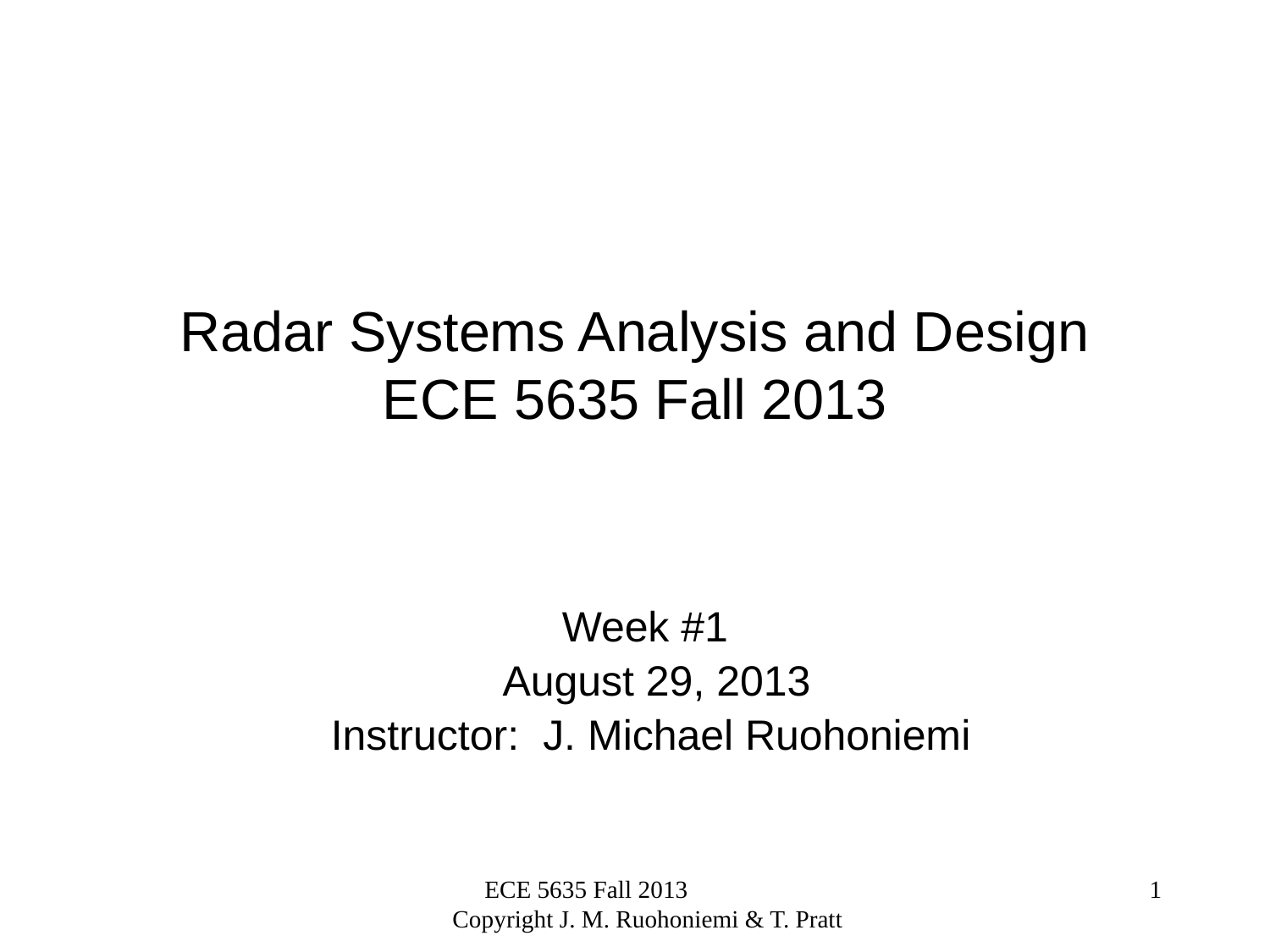

# Radar Systems Analysis and Design ECE 5635 Fall 2013

Week #1
 August 29, 2013
Instructor:  J. Michael Ruohoniemi
ECE 5635 Fall 2013                      Copyright J. M. Ruohoniemi & T. Pratt
1